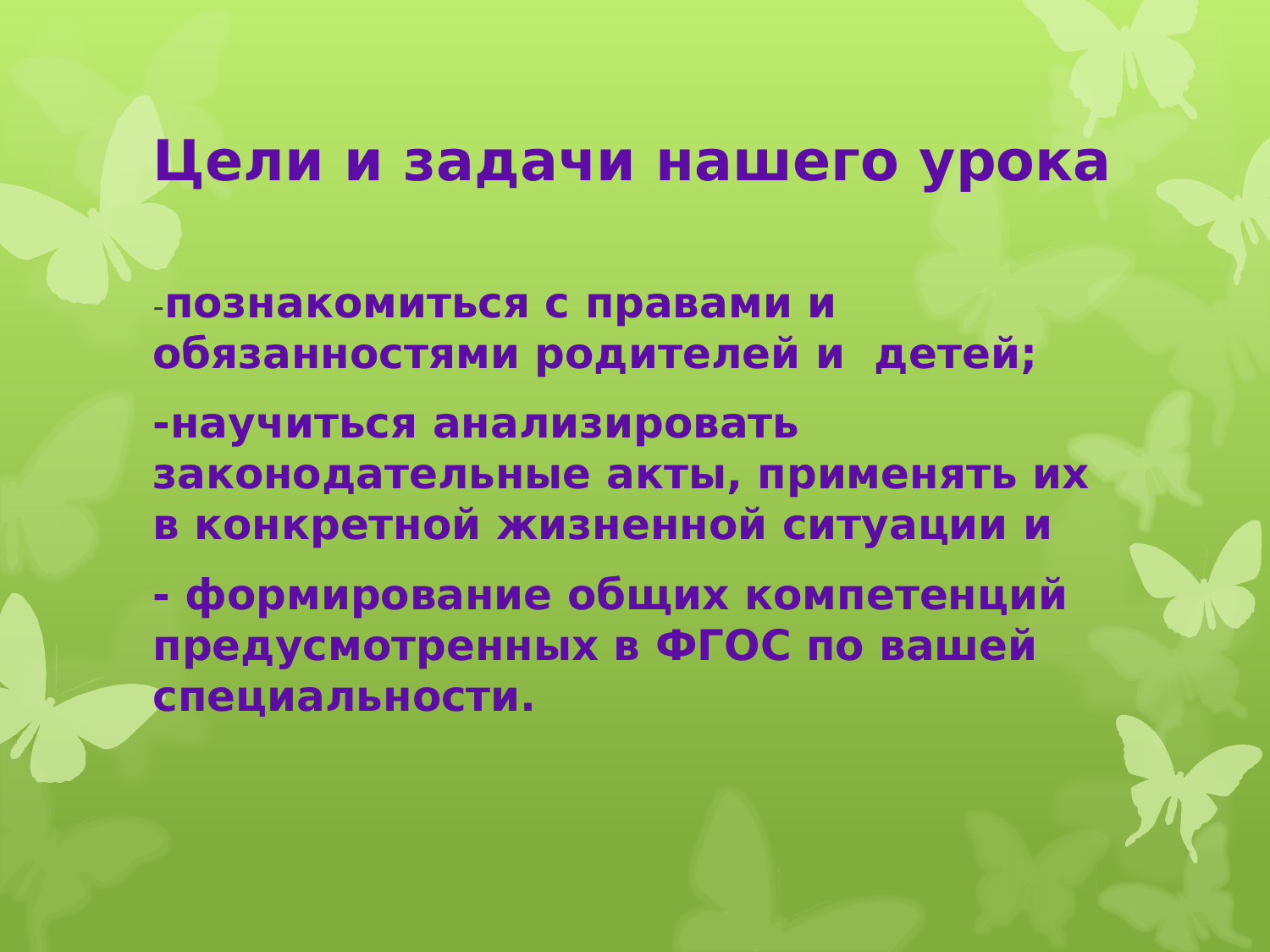

# Цели и задачи нашего урока
-познакомиться с правами и обязанностями родителей и  детей;
-научиться анализировать законодательные акты, применять их в конкретной жизненной ситуации и
- формирование общих компетенций предусмотренных в ФГОС по вашей специальности.